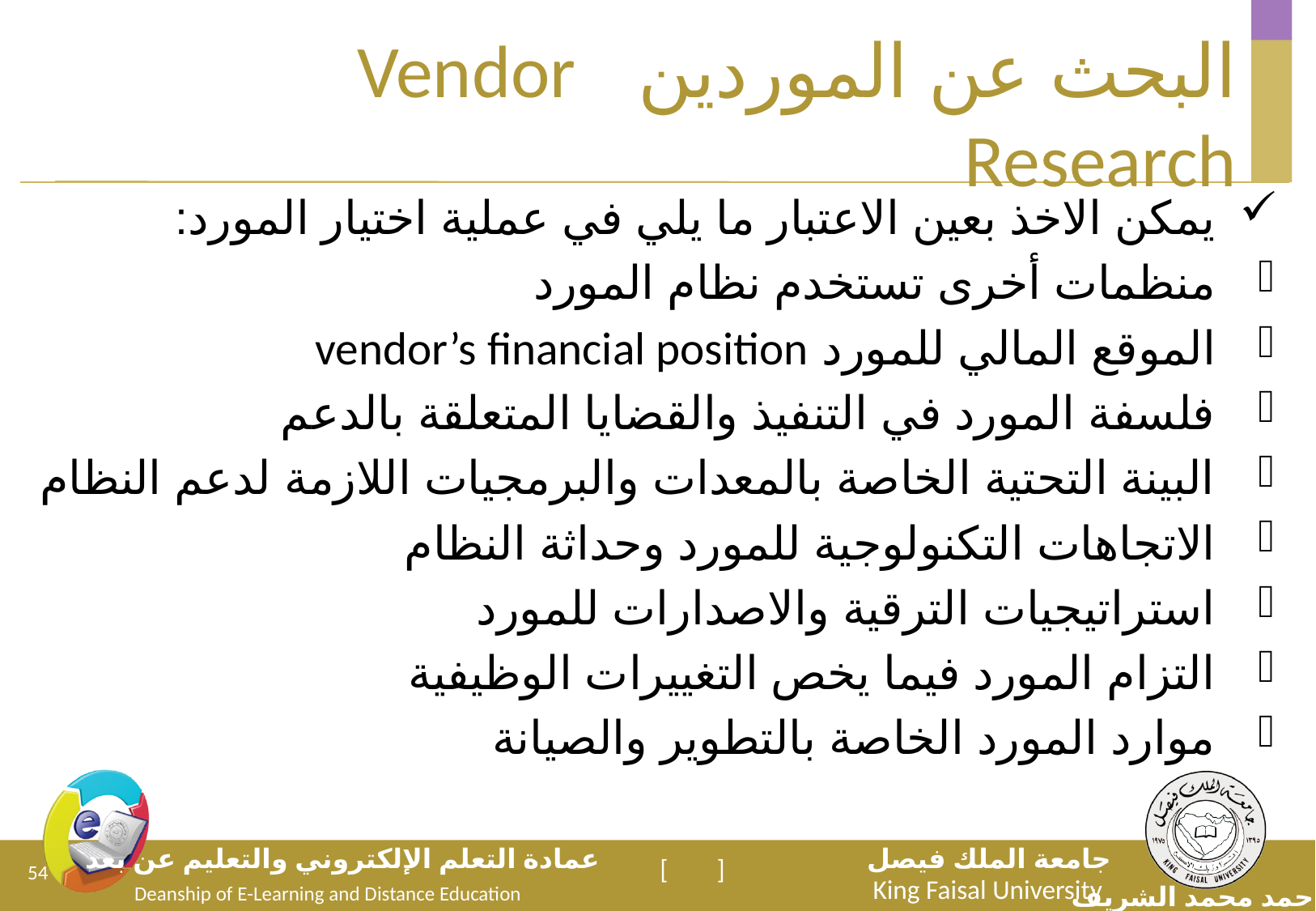

# البحث عن الموردين   Vendor Research
يمكن الاخذ بعين الاعتبار ما يلي في عملية اختيار المورد:
منظمات أخرى تستخدم نظام المورد
الموقع المالي للمورد vendor’s financial position
فلسفة المورد في التنفيذ والقضايا المتعلقة بالدعم
البينة التحتية الخاصة بالمعدات والبرمجيات اللازمة لدعم النظام
الاتجاهات التكنولوجية للمورد وحداثة النظام
استراتيجيات الترقية والاصدارات للمورد
التزام المورد فيما يخص التغييرات الوظيفية
موارد المورد الخاصة بالتطوير والصيانة
54